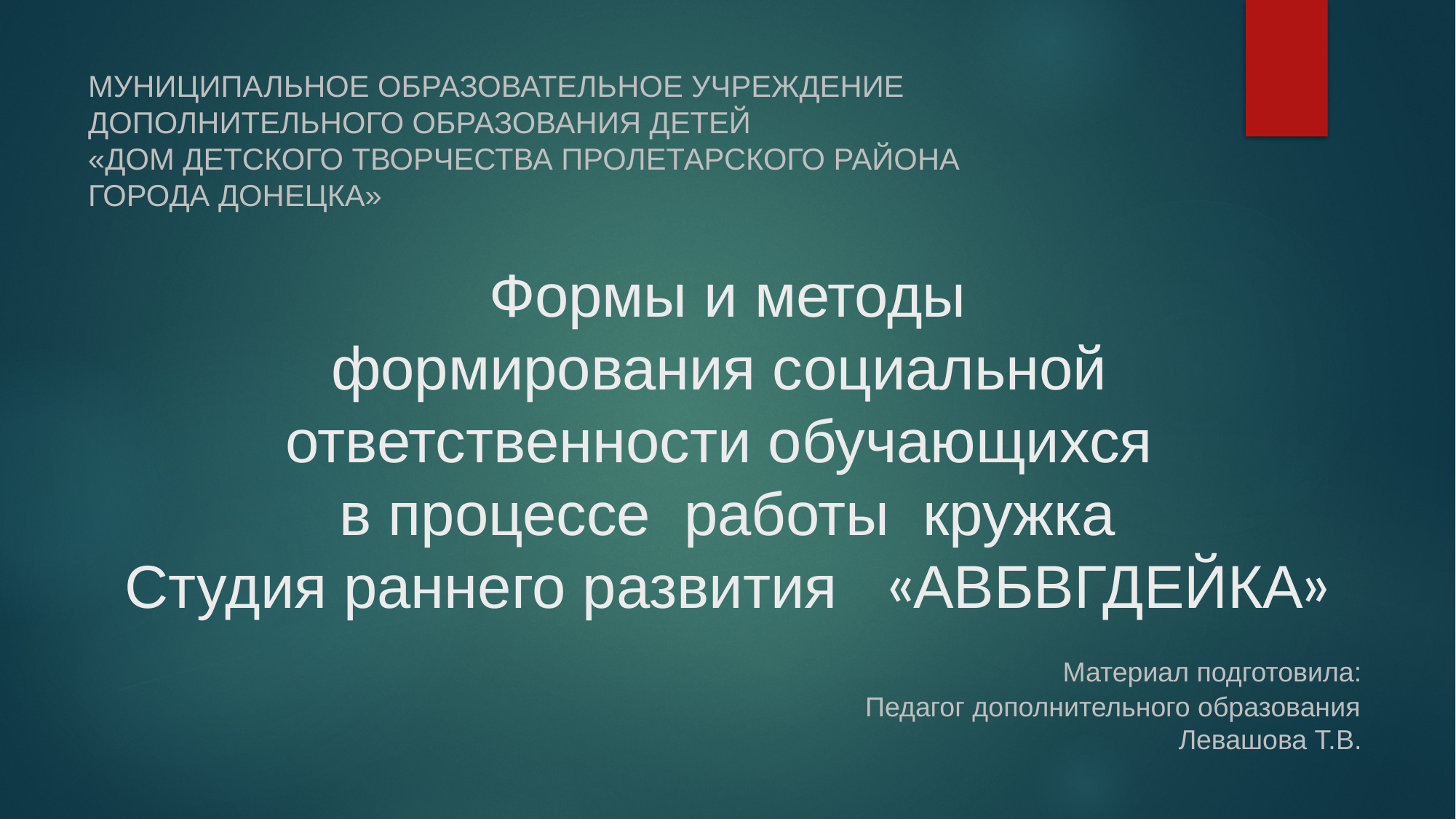

МУНИЦИПАЛЬНОЕ ОБРАЗОВАТЕЛЬНОЕ УЧРЕЖДЕНИЕ
ДОПОЛНИТЕЛЬНОГО ОБРАЗОВАНИЯ ДЕТЕЙ
«ДОМ ДЕТСКОГО ТВОРЧЕСТВА ПРОЛЕТАРСКОГО РАЙОНА
ГОРОДА ДОНЕЦКА»
# Формы и методы формирования социальной ответственности обучающихся в процессе  работы  кружка Студия раннего развития   «АВБВГДЕЙКА»
 Материал подготовила:
                                                 Педагог дополнительного образования Левашова Т.В.